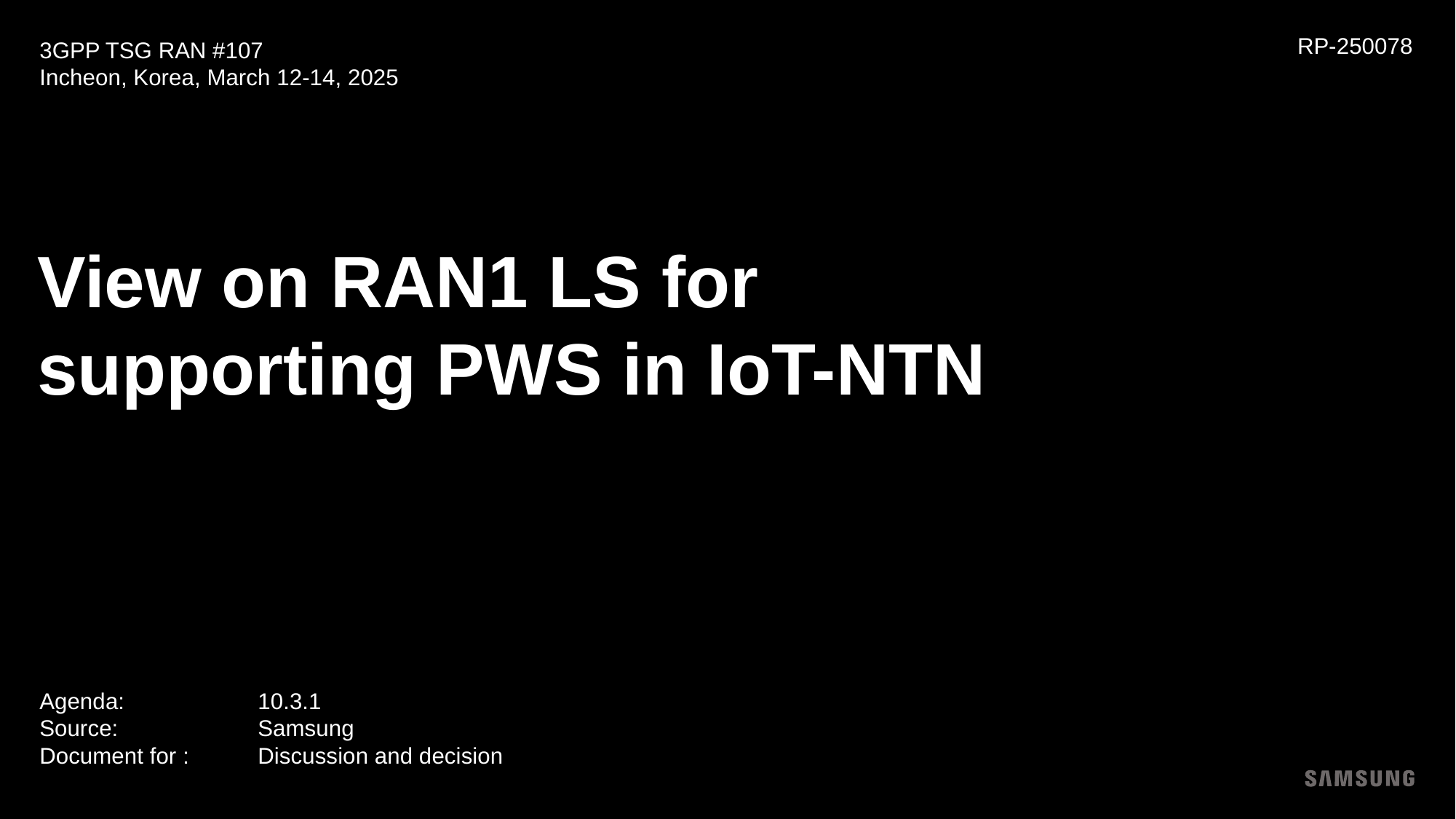

RP-250078
3GPP TSG RAN #107
Incheon, Korea, March 12-14, 2025
View on RAN1 LS for supporting PWS in IoT-NTN
Agenda: 		10.3.1
Source:		Samsung
Document for : 	Discussion and decision